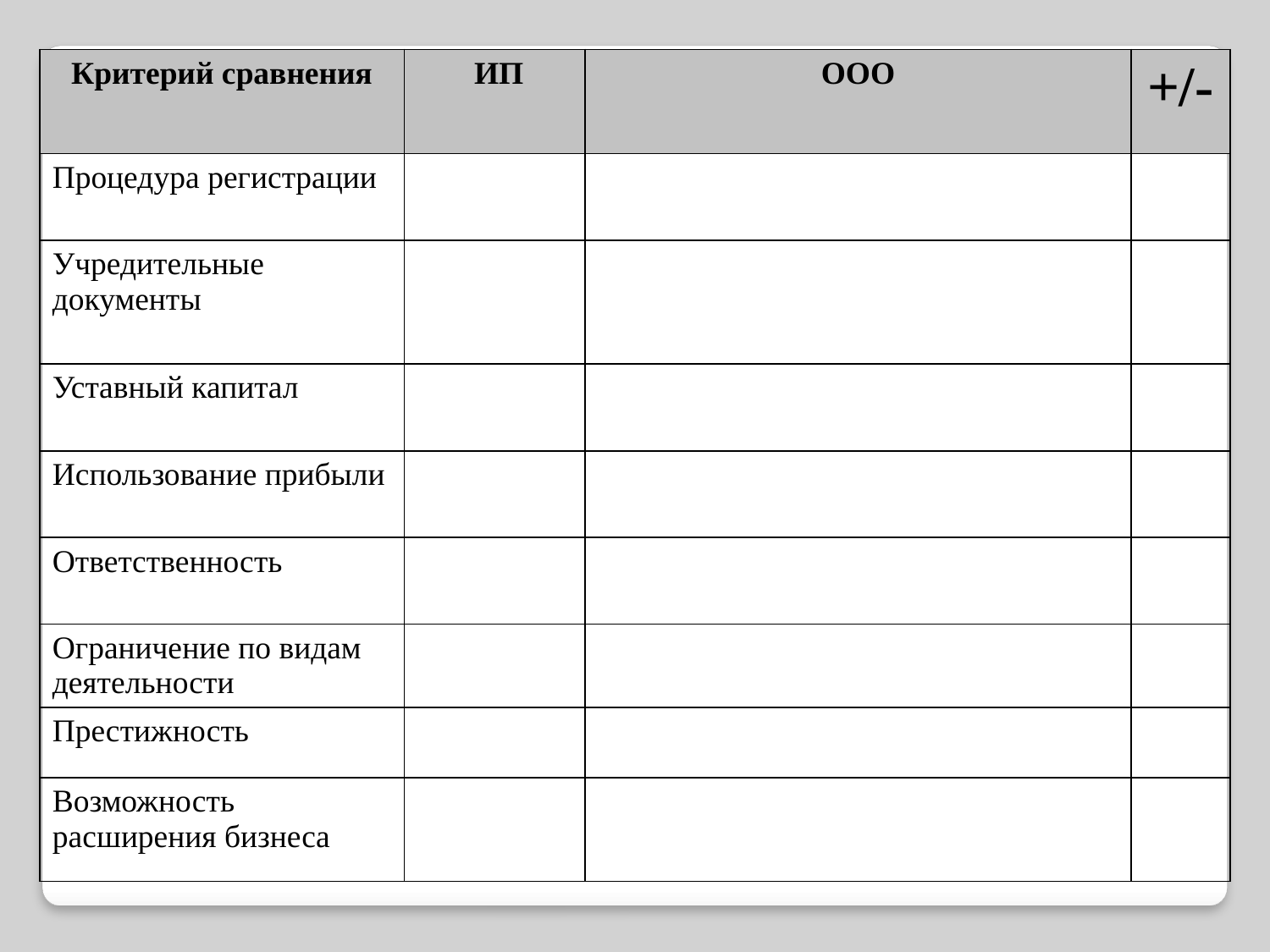

| Критерий сравнения | ИП | ООО | +/- |
| --- | --- | --- | --- |
| Процедура регистрации |  |  |  |
| Учредительные документы |  |  |  |
| Уставный капитал |  |  |  |
| Использование прибыли |  |  |  |
| Ответственность |  |  |  |
| Ограничение по видам деятельности |  |  |  |
| Престижность |  |  |  |
| Возможность расширения бизнеса |  |  |  |